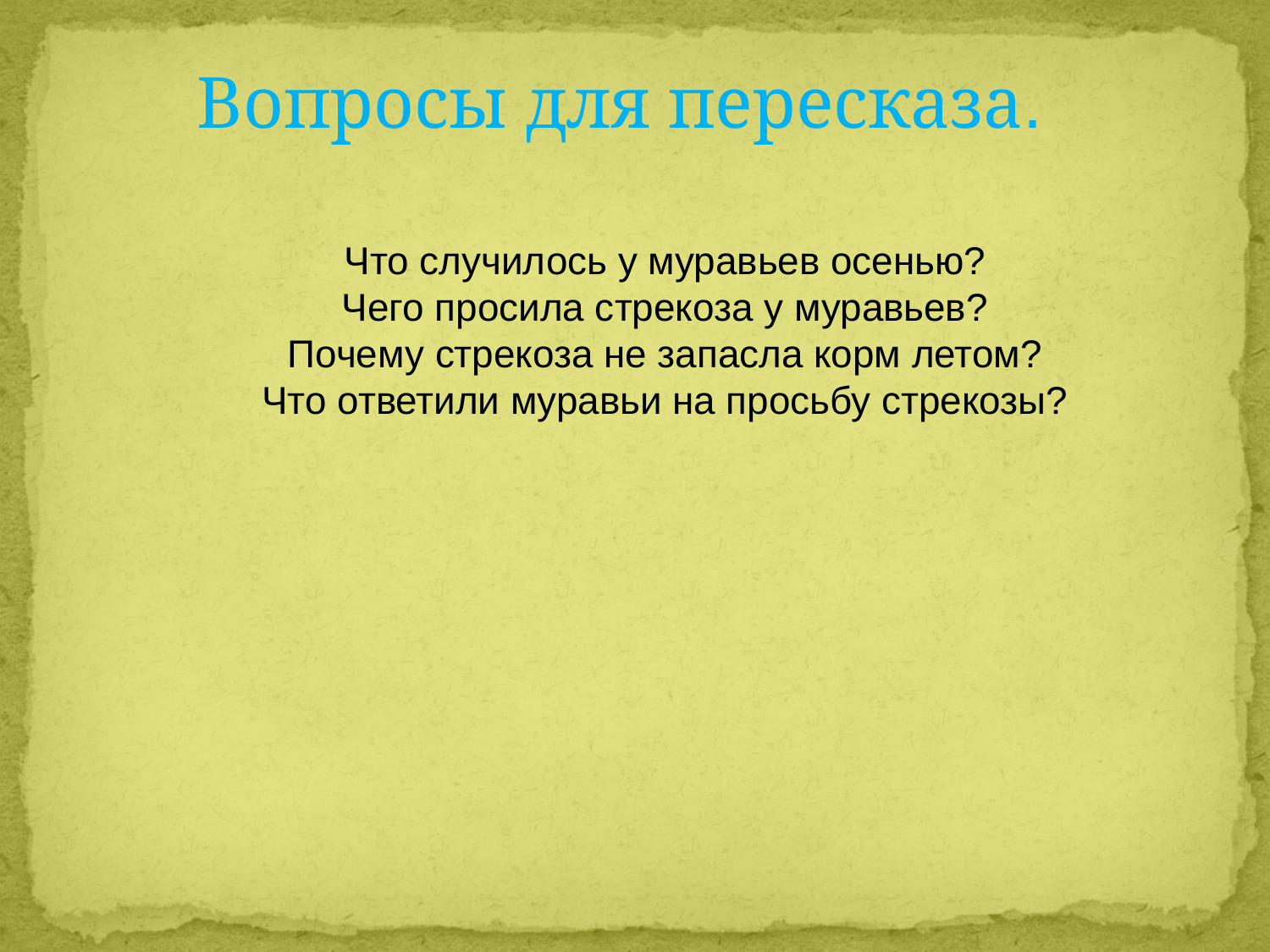

Вопросы для пересказа.

Что случилось у муравьев осенью?
Чего просила стрекоза у муравьев?
Почему стрекоза не запасла корм летом?
Что ответили муравьи на просьбу стрекозы?